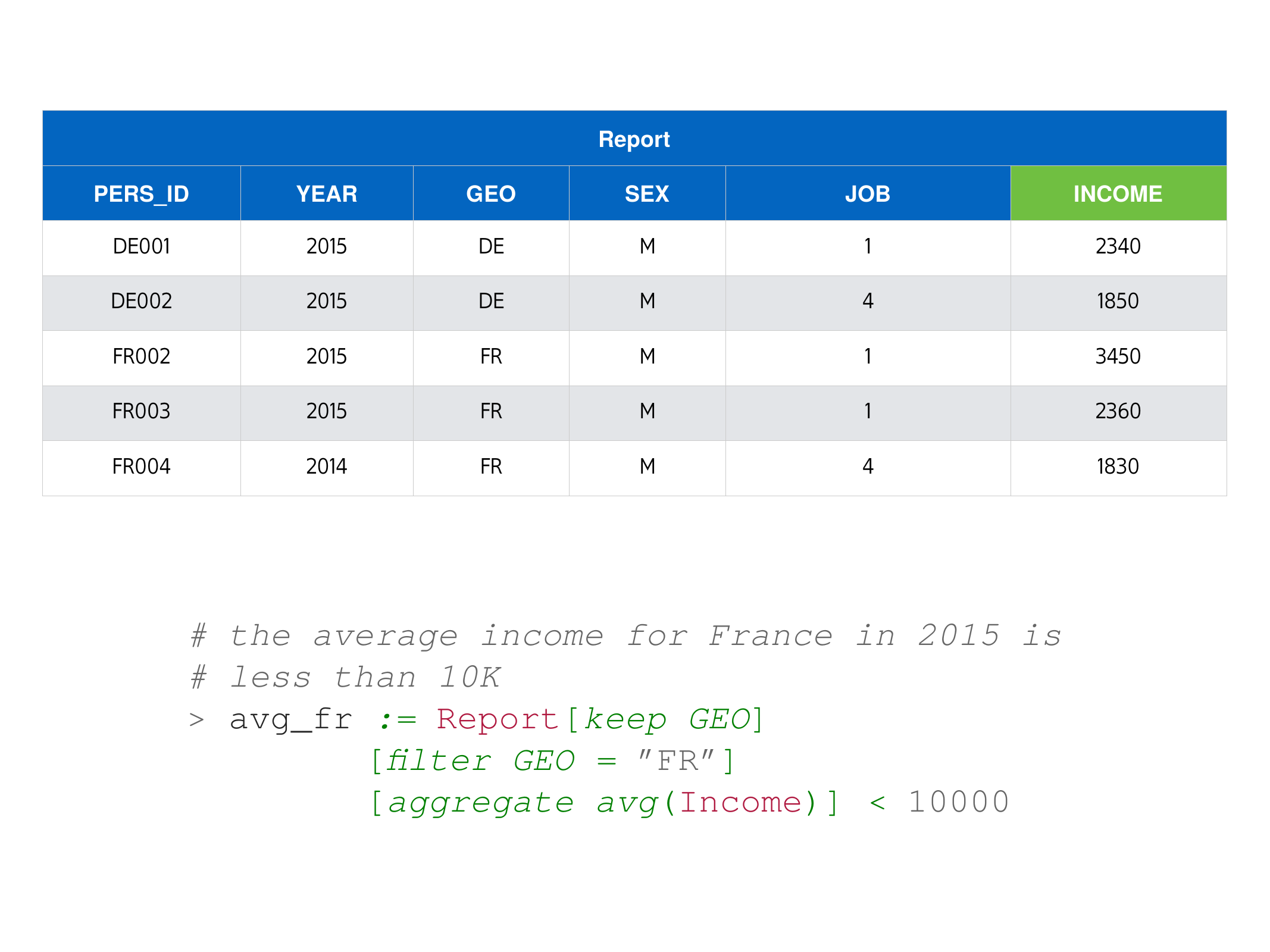

| Report |  |  |  |  |  |
| --- | --- | --- | --- | --- | --- |
| PERS\_ID | YEAR | GEO | SEX | JOB | INCOME |
| DE001 | 2015 | DE | M | 1 | 2340 |
| DE002 | 2015 | DE | M | 4 | 1850 |
| FR002 | 2015 | FR | M | 1 | 3450 |
| FR003 | 2015 | FR | M | 1 | 2360 |
| FR004 | 2014 | FR | M | 4 | 1830 |

# the average income for France in 2015 is
# less than 10K
> avg_fr := Report[keep GEO]
[filter GEO = ”FR”]
[aggregate avg(Income)] < 10000
15